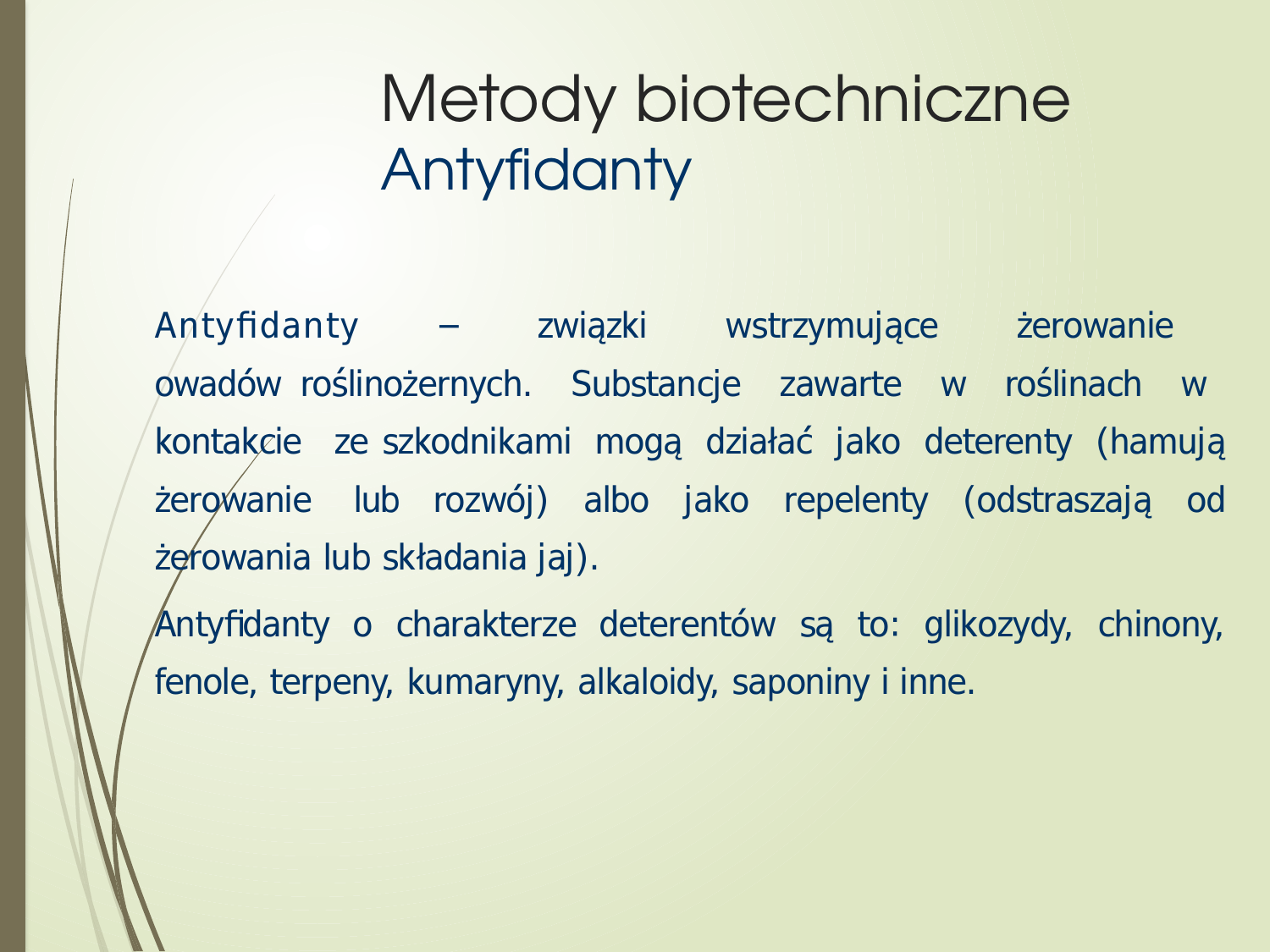

Metody biotechniczne Antyfidanty
	Antyfidanty   –   związki   wstrzymujące   żerowanie   owadów roślinożernych.  Substancje  zawarte  w  roślinach  w  kontakcie  ze szkodnikami mogą działać jako deterenty (hamują żerowanie lub rozwój) albo jako repelenty (odstraszają od żerowania lub składania jaj).
	Antyfidanty o charakterze deterentów są to: glikozydy, chinony, fenole, terpeny, kumaryny, alkaloidy, saponiny i inne.